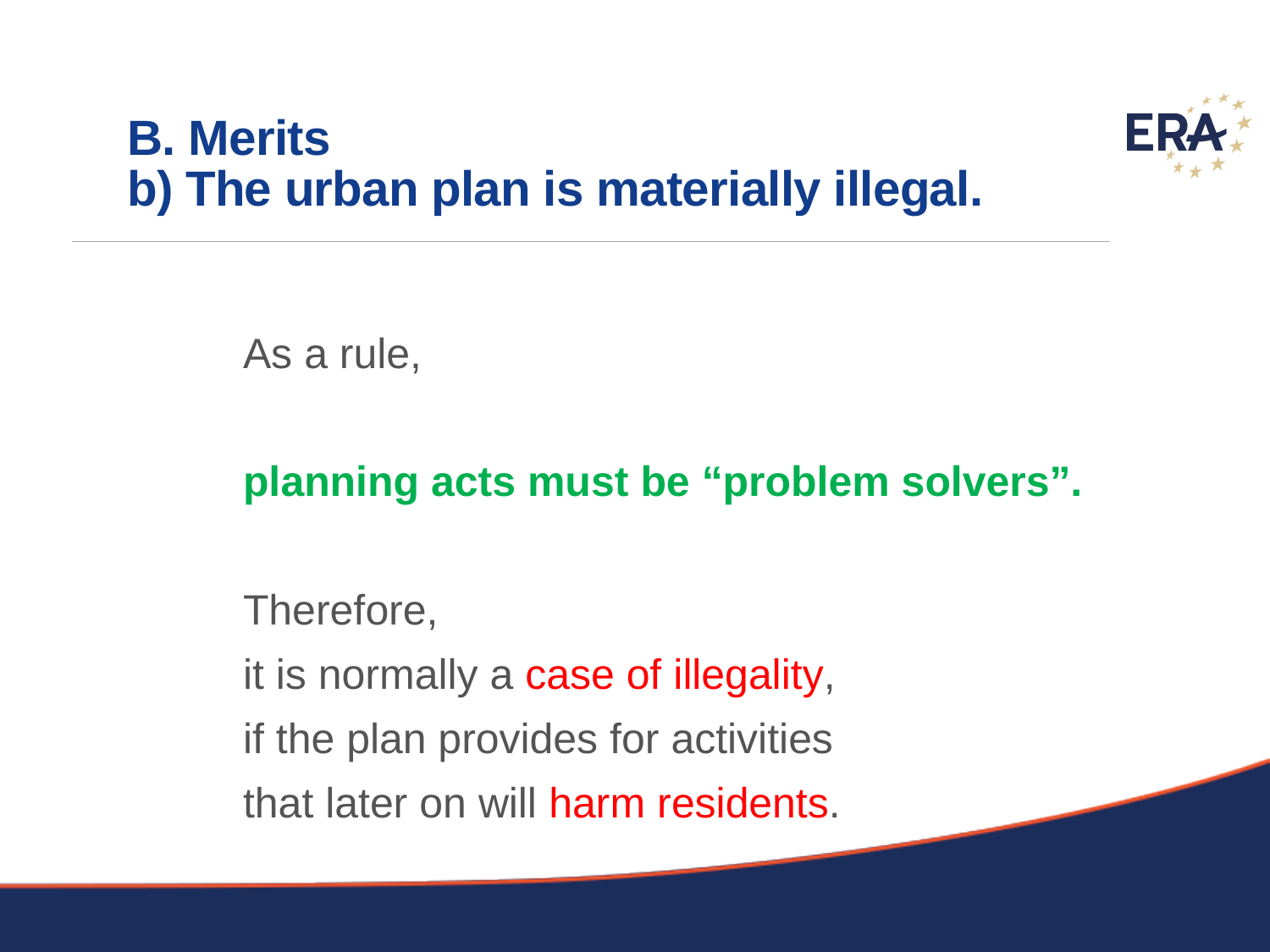

# B. Merits b) The urban plan is materially illegal.

	As a rule,

	planning acts must be “problem solvers”.

	Therefore,
	it is normally a case of illegality,
	if the plan provides for activities
	that later on will harm residents.